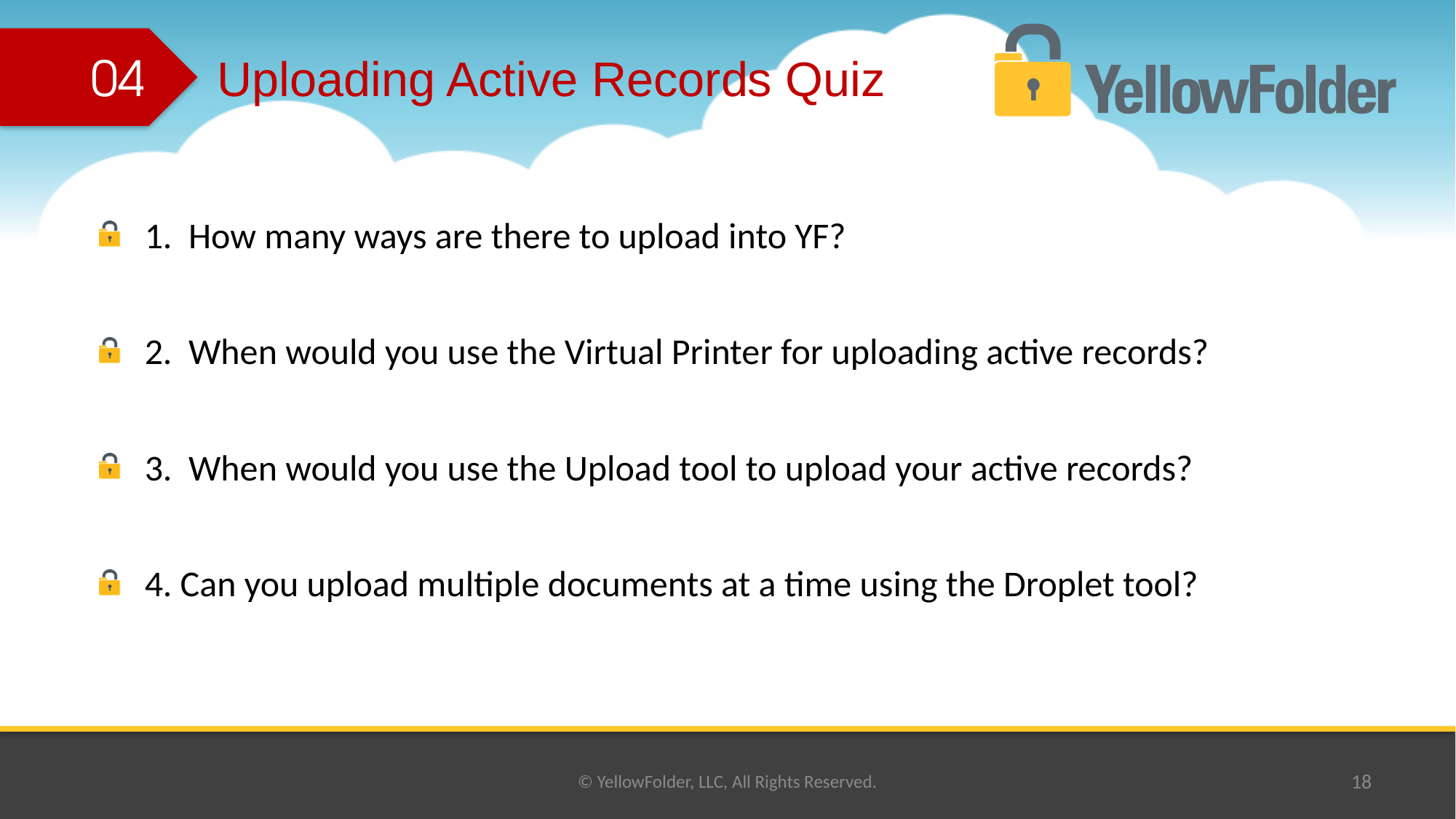

04
# Uploading Active Records Quiz
1.  How many ways are there to upload into YF?

2.  When would you use the Virtual Printer for uploading active records?

3.  When would you use the Upload tool to upload your active records?

4. Can you upload multiple documents at a time using the Droplet tool?
© YellowFolder, LLC, All Rights Reserved.
18